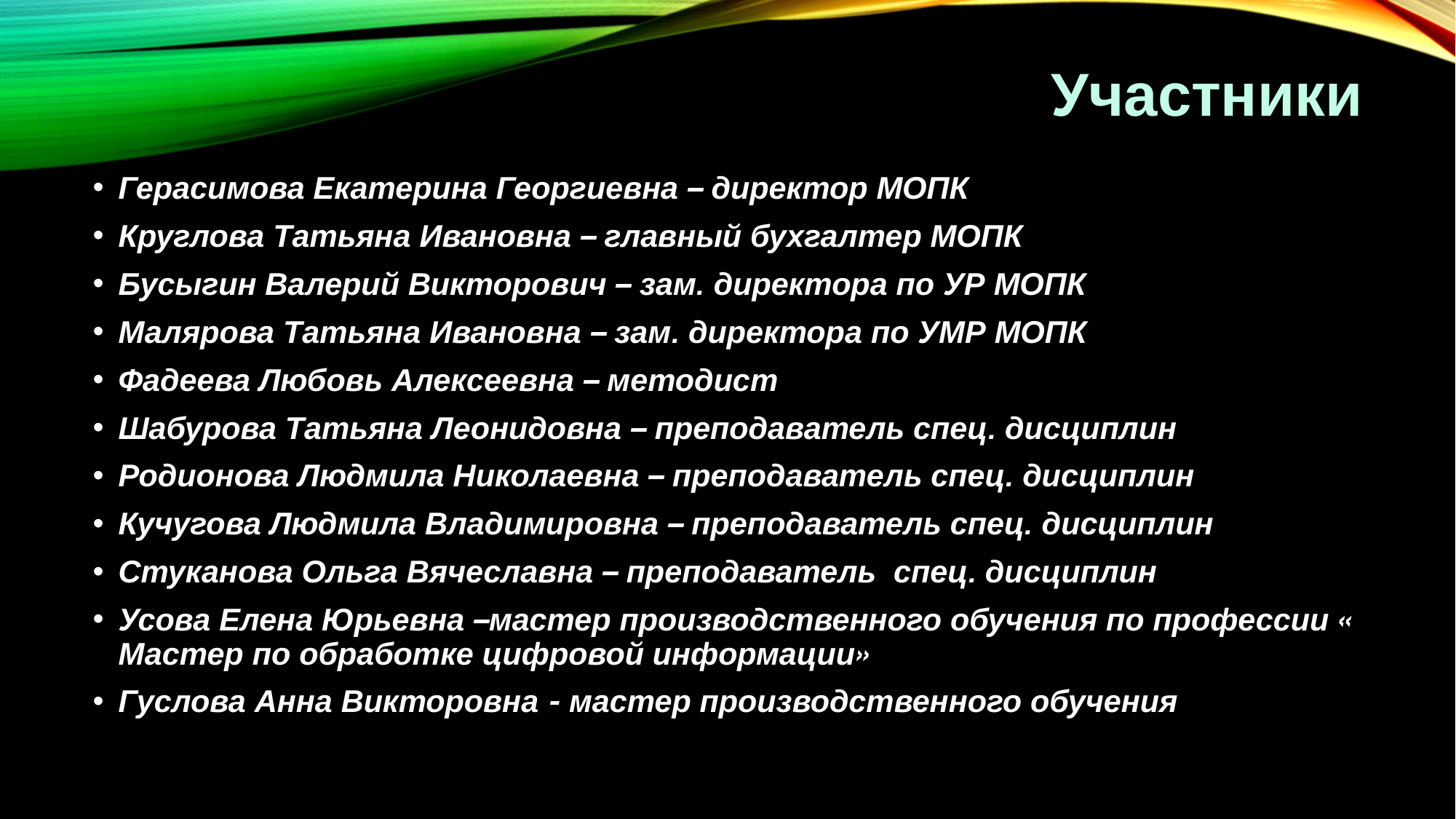

# Участники
Герасимова Екатерина Георгиевна – директор МОПК
Круглова Татьяна Ивановна – главный бухгалтер МОПК
Бусыгин Валерий Викторович – зам. директора по УР МОПК
Малярова Татьяна Ивановна – зам. директора по УМР МОПК
Фадеева Любовь Алексеевна – методист
Шабурова Татьяна Леонидовна – преподаватель спец. дисциплин
Родионова Людмила Николаевна – преподаватель спец. дисциплин
Кучугова Людмила Владимировна – преподаватель спец. дисциплин
Стуканова Ольга Вячеславна – преподаватель  спец. дисциплин
Усова Елена Юрьевна –мастер производственного обучения по профессии « Мастер по обработке цифровой информации»
Гуслова Анна Викторовна - мастер производственного обучения